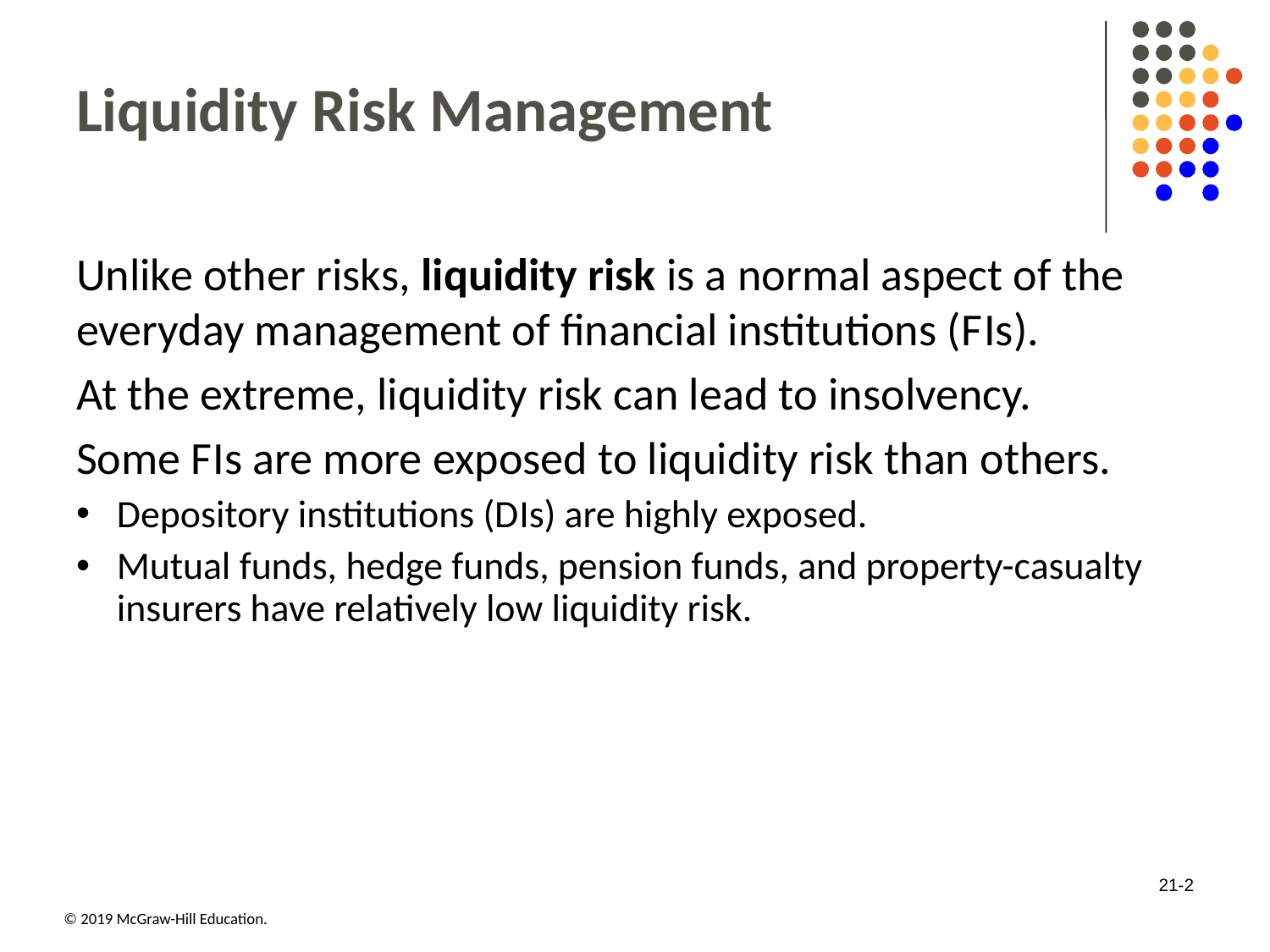

# Liquidity Risk Management
Unlike other risks, liquidity risk is a normal aspect of the everyday management of financial institutions (F Is).
At the extreme, liquidity risk can lead to insolvency.
Some F Is are more exposed to liquidity risk than others.
Depository institutions (D Is) are highly exposed.
Mutual funds, hedge funds, pension funds, and property-casualty insurers have relatively low liquidity risk.
21-2